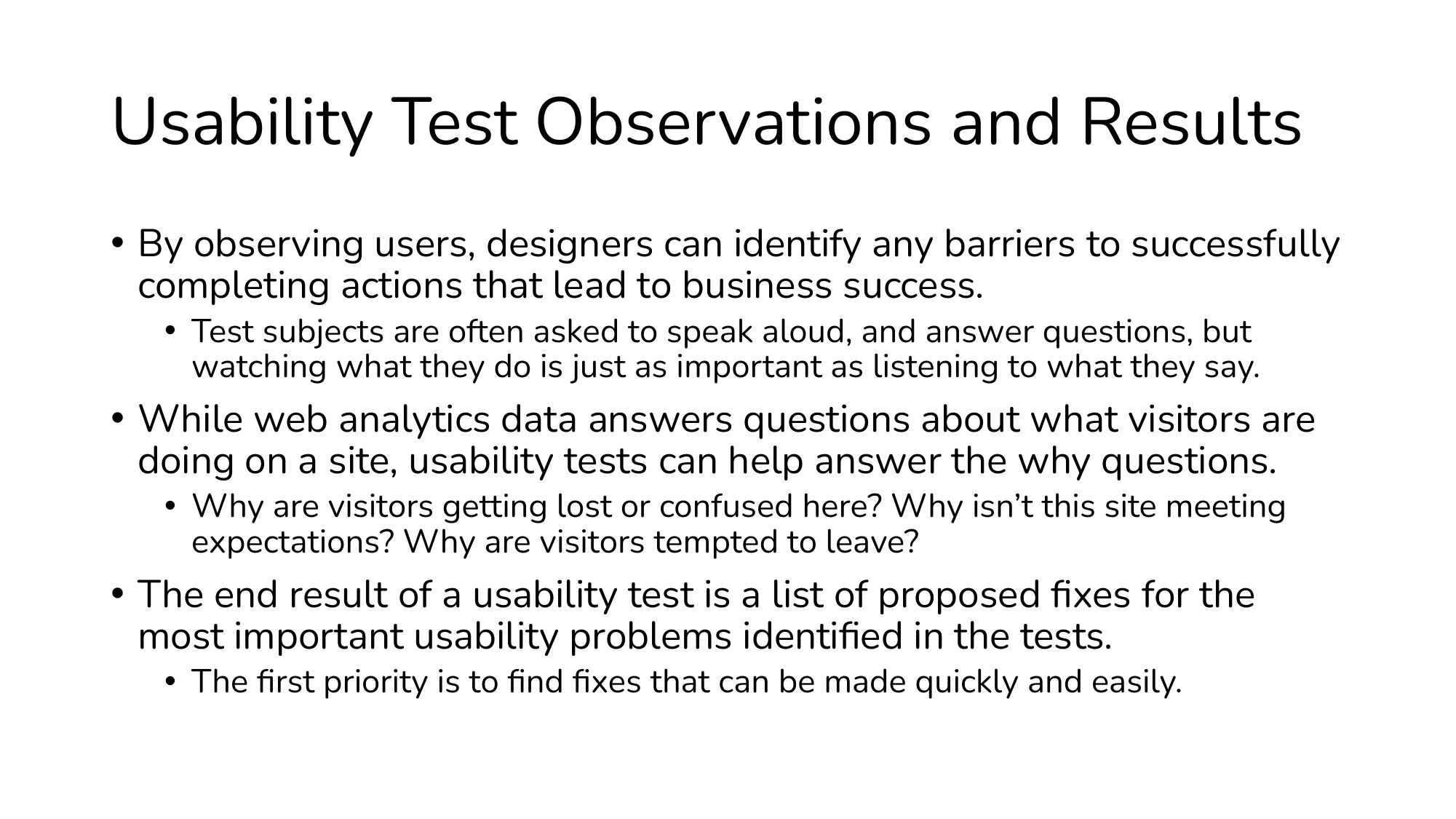

# Usability Test Observations and Results
By observing users, designers can identify any barriers to successfully completing actions that lead to business success.
Test subjects are often asked to speak aloud, and answer questions, but watching what they do is just as important as listening to what they say.
While web analytics data answers questions about what visitors are doing on a site, usability tests can help answer the why questions.
Why are visitors getting lost or confused here? Why isn’t this site meeting expectations? Why are visitors tempted to leave?
The end result of a usability test is a list of proposed fixes for the most important usability problems identified in the tests.
The first priority is to find fixes that can be made quickly and easily.